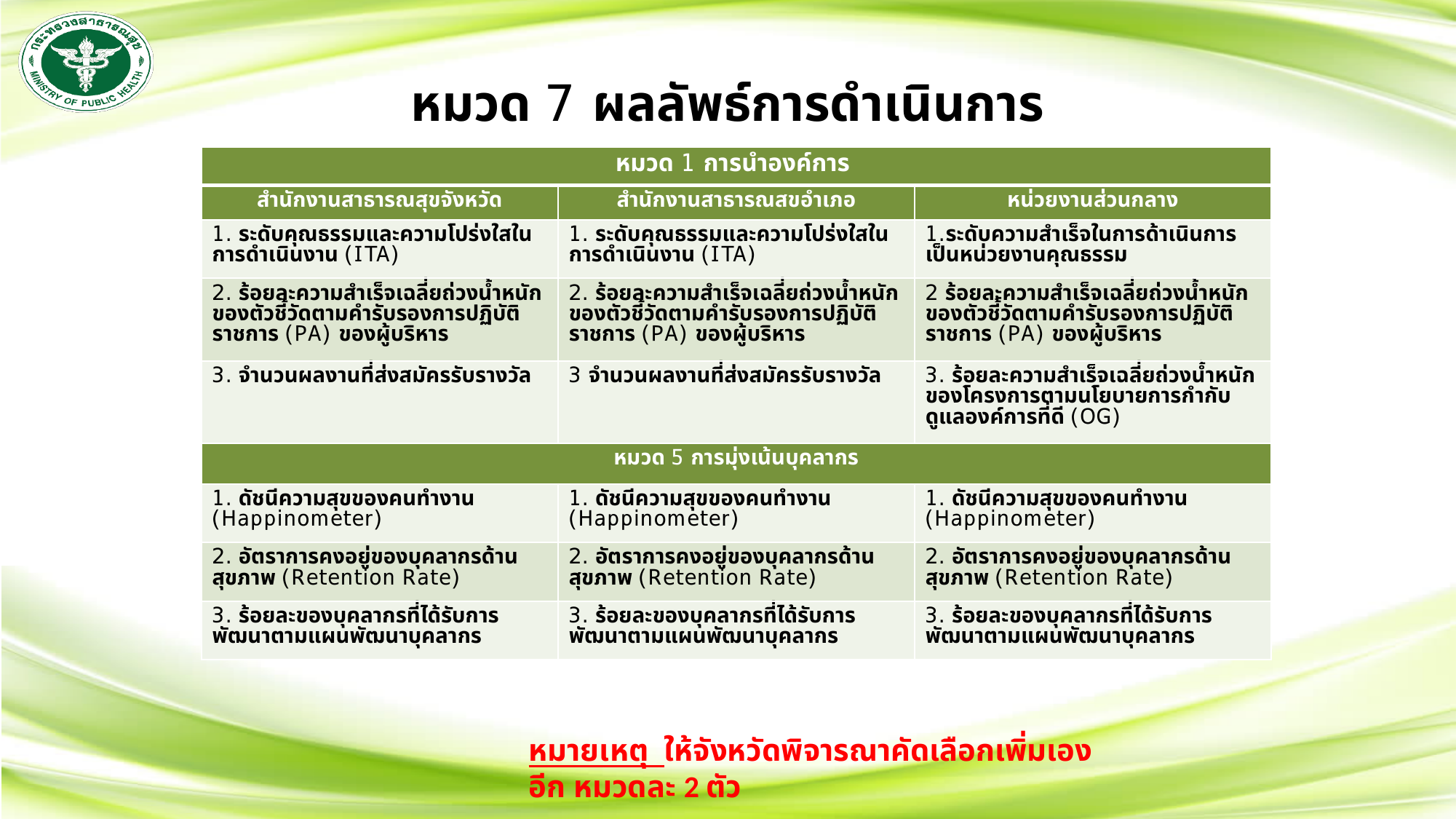

# หมวด 7 ผลลัพธ์การดำเนินการ
| หมวด 1 การนำองค์การ |  |  |
| --- | --- | --- |
| สำนักงานสาธารณสุขจังหวัด | สำนักงานสาธารณสขอำเภอ | หน่วยงานส่วนกลาง |
| 1. ระดับคุณธรรมและความโปร่งใสในการดำเนินงาน (ITA) | 1. ระดับคุณธรรมและความโปร่งใสในการดำเนินงาน (ITA) | 1.ระดับความสำเร็จในการด้าเนินการเป็นหน่วยงานคุณธรรม |
| 2. ร้อยละความสำเร็จเฉลี่ยถ่วงน้ำหนักของตัวชี้วัดตามคำรับรองการปฏิบัติราชการ (PA) ของผู้บริหาร | 2. ร้อยละความสำเร็จเฉลี่ยถ่วงน้ำหนักของตัวชี้วัดตามคำรับรองการปฏิบัติราชการ (PA) ของผู้บริหาร | 2 ร้อยละความสำเร็จเฉลี่ยถ่วงน้ำหนักของตัวชี้วัดตามคำรับรองการปฏิบัติราชการ (PA) ของผู้บริหาร |
| 3. จำนวนผลงานที่ส่งสมัครรับรางวัล | 3 จำนวนผลงานที่ส่งสมัครรับรางวัล | 3. ร้อยละความสำเร็จเฉลี่ยถ่วงน้ำหนักของโครงการตามนโยบายการกำกับดูแลองค์การที่ดี (OG) |
| หมวด 5 การมุ่งเน้นบุคลากร |  |  |
| 1. ดัชนีความสุขของคนทํางาน (Happinometer) | 1. ดัชนีความสุขของคนทํางาน (Happinometer) | 1. ดัชนีความสุขของคนทํางาน (Happinometer) |
| 2. อัตราการคงอยู่ของบุคลากรด้านสุขภาพ (Retention Rate) | 2. อัตราการคงอยู่ของบุคลากรด้านสุขภาพ (Retention Rate) | 2. อัตราการคงอยู่ของบุคลากรด้านสุขภาพ (Retention Rate) |
| 3. ร้อยละของบุคลากรที่ได้รับการพัฒนาตามแผนพัฒนาบุคลากร | 3. ร้อยละของบุคลากรที่ได้รับการพัฒนาตามแผนพัฒนาบุคลากร | 3. ร้อยละของบุคลากรที่ได้รับการพัฒนาตามแผนพัฒนาบุคลากร |
หมายเหตุ  ให้จังหวัดพิจารณาคัดเลือกเพิ่มเองอีก หมวดละ 2 ตัว